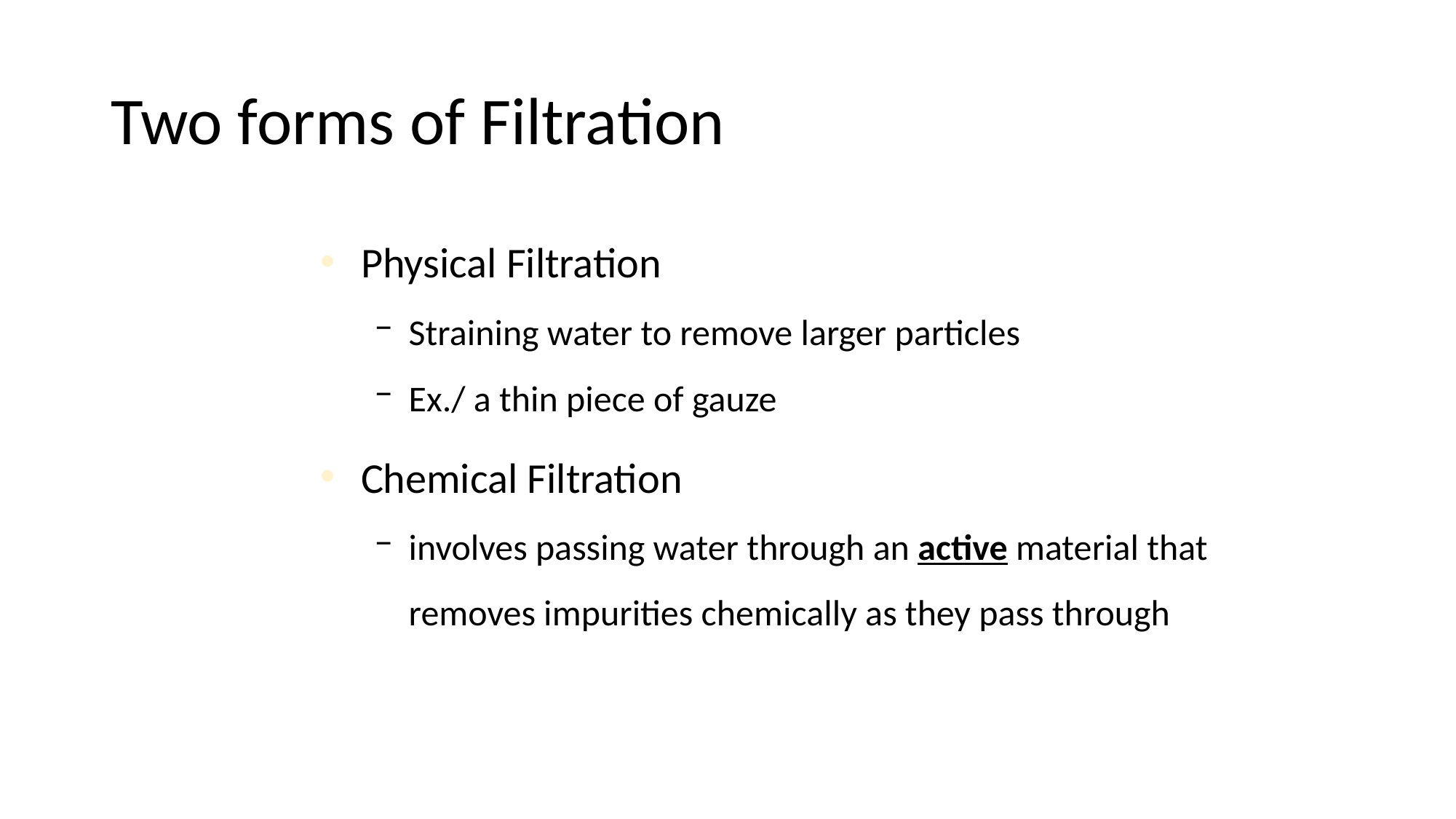

# Two forms of Filtration
Physical Filtration
Straining water to remove larger particles
Ex./ a thin piece of gauze
Chemical Filtration
involves passing water through an active material that removes impurities chemically as they pass through